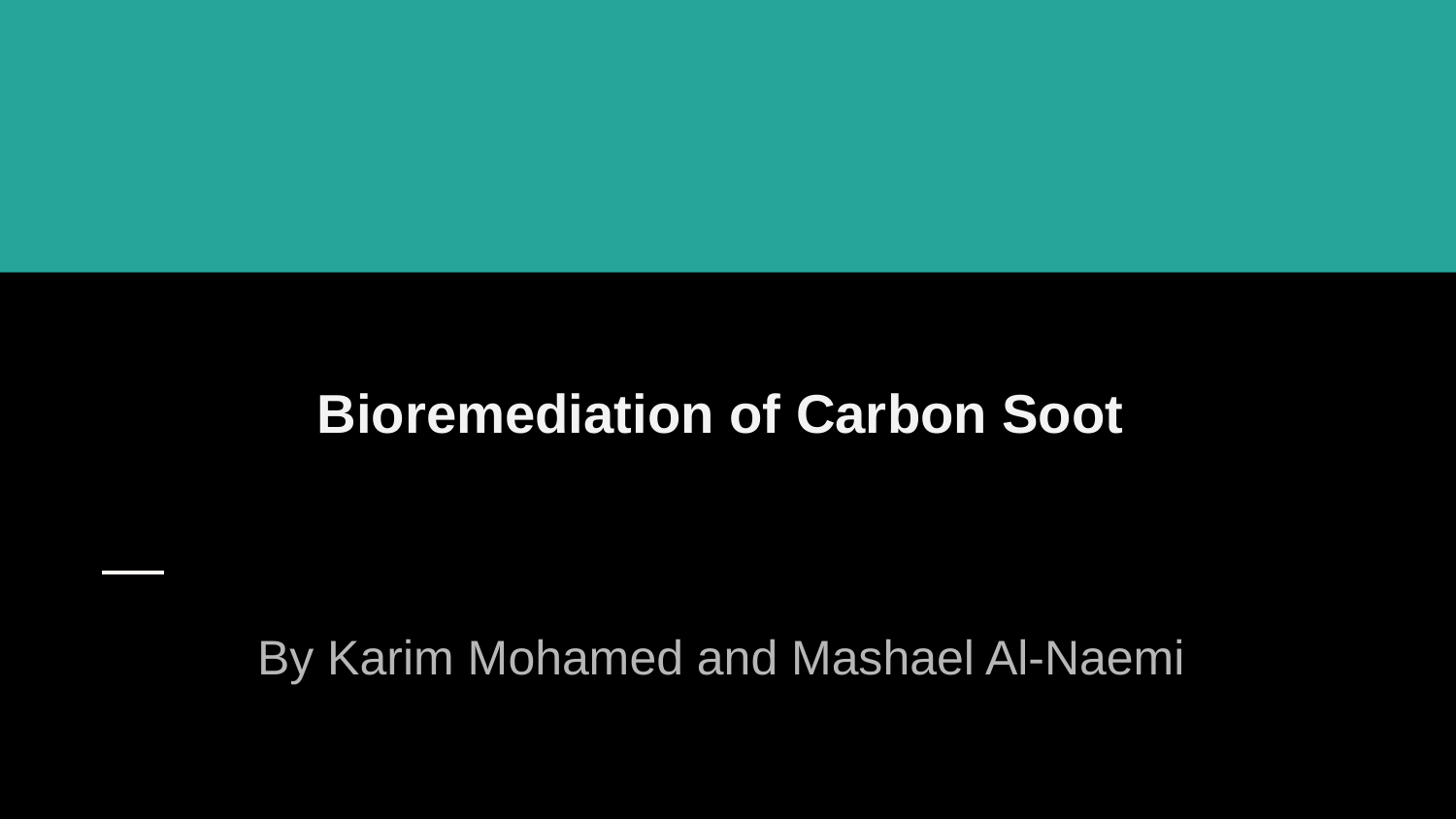

Bioremediation of Carbon Soot
By Karim Mohamed and Mashael Al-Naemi